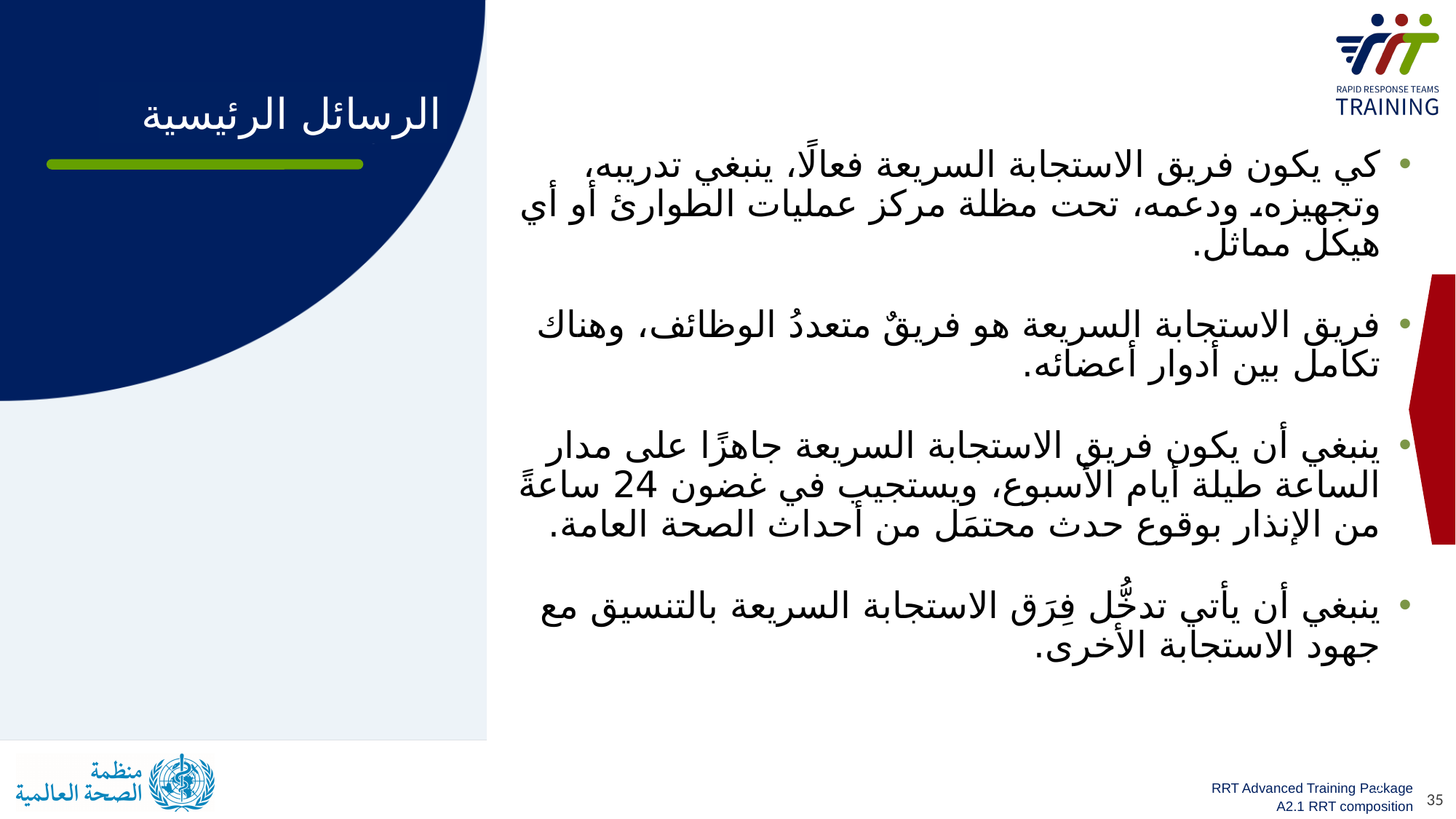

الرسائل الرئيسية

كي يكون فريق الاستجابة السريعة فعالًا، ينبغي تدريبه، وتجهيزه، ودعمه، تحت مظلة مركز عمليات الطوارئ أو أي هيكل مماثل.
فريق الاستجابة السريعة هو فريقٌ متعددُ الوظائف، وهناك تكامل بين أدوار أعضائه.
ينبغي أن يكون فريق الاستجابة السريعة جاهزًا على مدار الساعة طيلة أيام الأسبوع، ويستجيب في غضون 24 ساعةً من الإنذار بوقوع حدث محتمَل من أحداث الصحة العامة.
ينبغي أن يأتي تدخُّل فِرَق الاستجابة السريعة بالتنسيق مع جهود الاستجابة الأخرى.
35